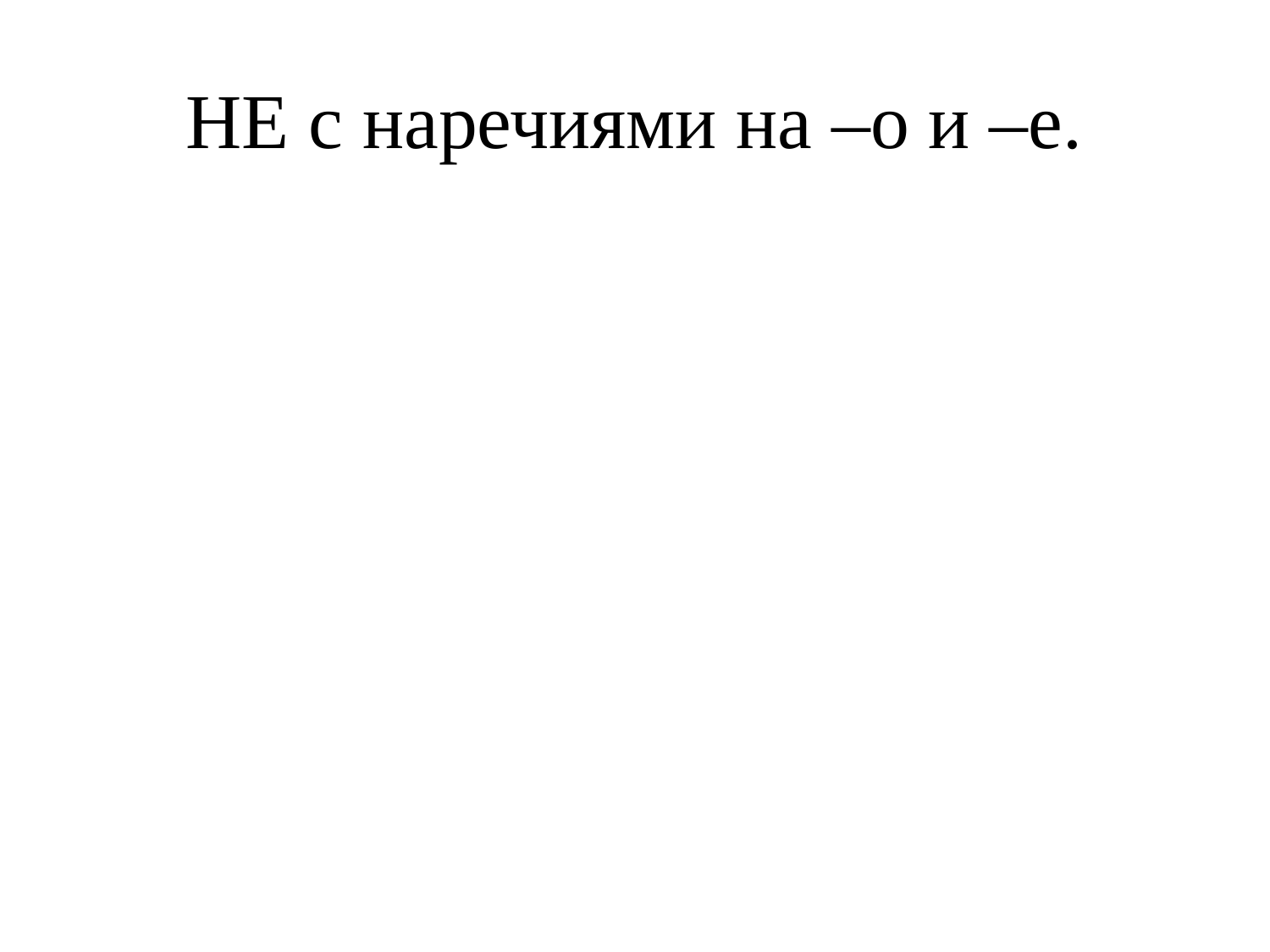

# НЕ с наречиями на –о и –е.